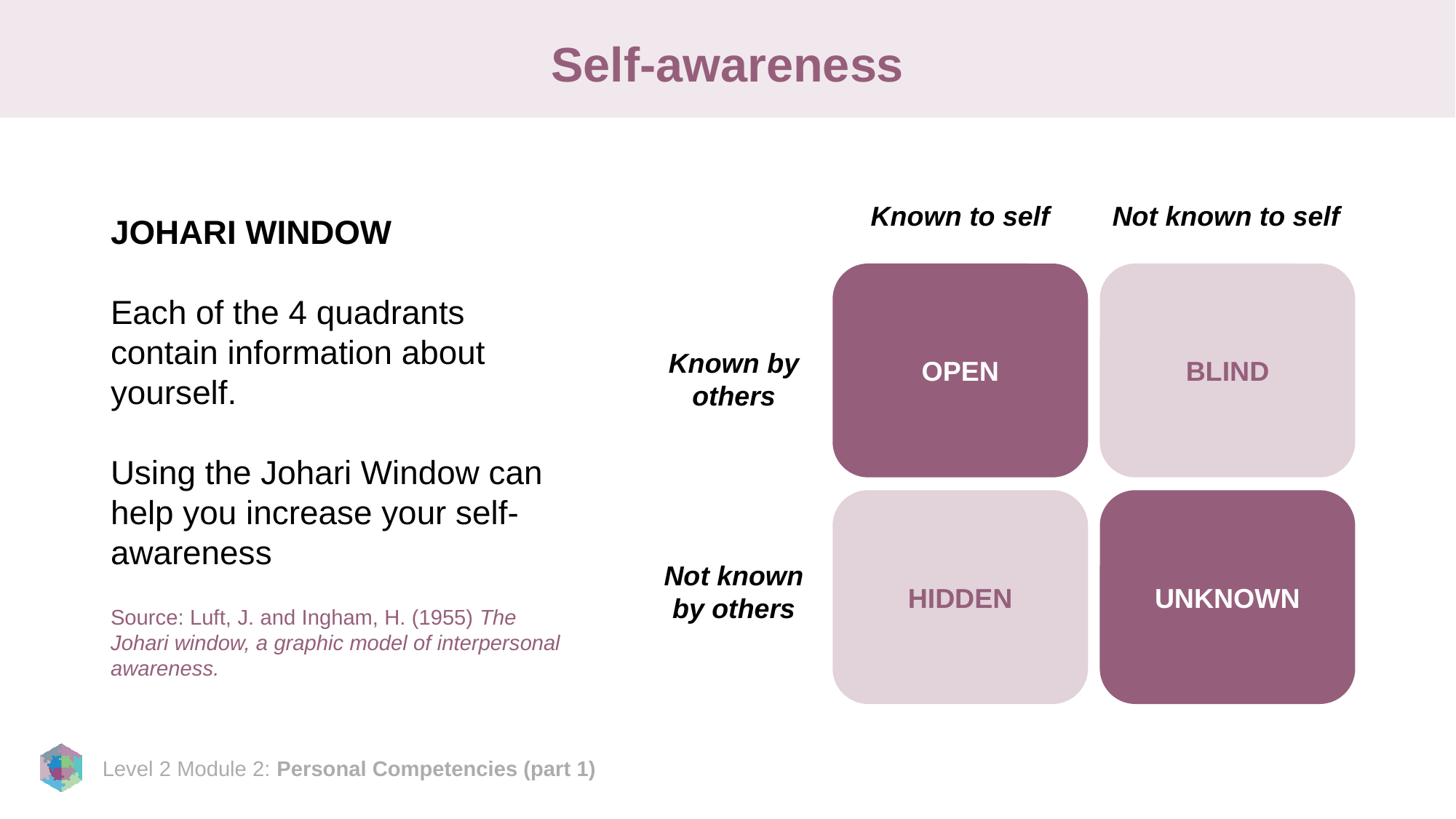

# Self-awareness
Known to self
Not known to self
JOHARI WINDOW

Each of the 4 quadrants contain information about yourself.

Using the Johari Window can help you increase your self-awareness
OPEN
BLIND
HIDDEN
UNKNOWN
Known by others
Not known by others
Source: Luft, J. and Ingham, H. (1955) The Johari window, a graphic model of interpersonal awareness.